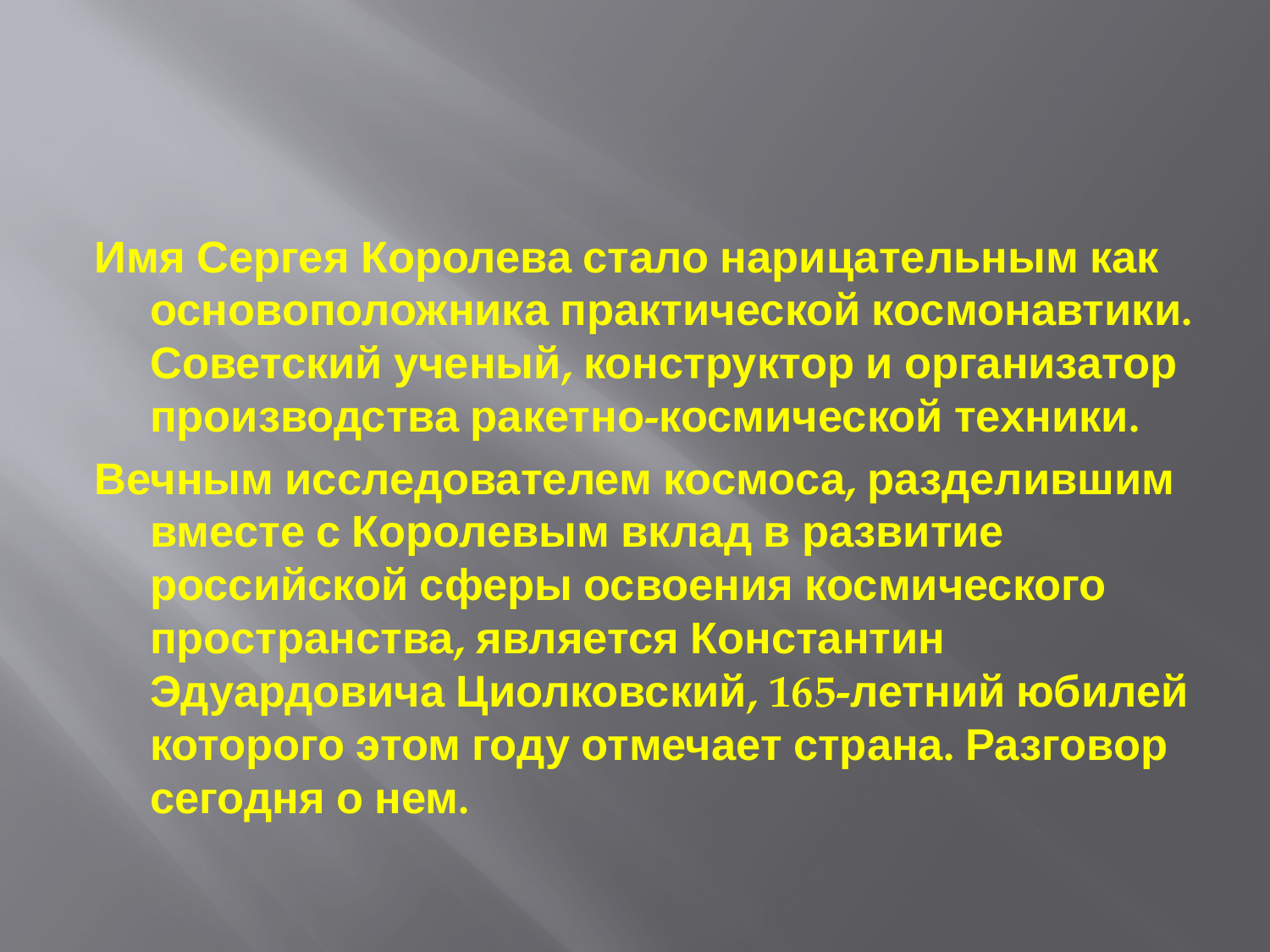

#
Имя Сергея Королева стало нарицательным как основоположника практической космонавтики. Советский ученый, конструктор и организатор производства ракетно-космической техники.
Вечным исследователем космоса, разделившим вместе с Королевым вклад в развитие российской сферы освоения космического пространства, является Константин Эдуардовича Циолковский, 165-летний юбилей которого этом году отмечает страна. Разговор сегодня о нем.